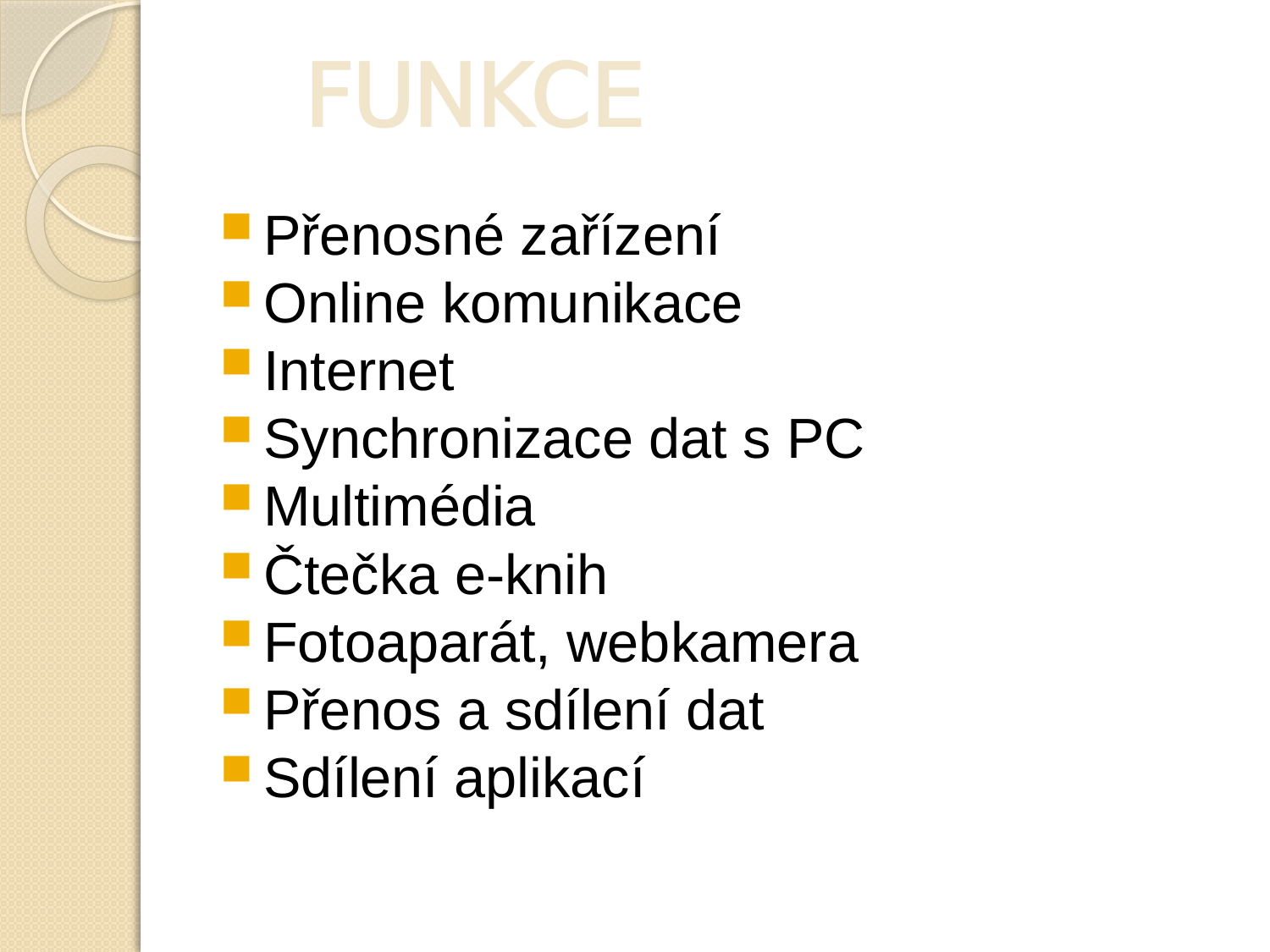

FUNKCE
Přenosné zařízení
Online komunikace
Internet
Synchronizace dat s PC
Multimédia
Čtečka e-knih
Fotoaparát, webkamera
Přenos a sdílení dat
Sdílení aplikací